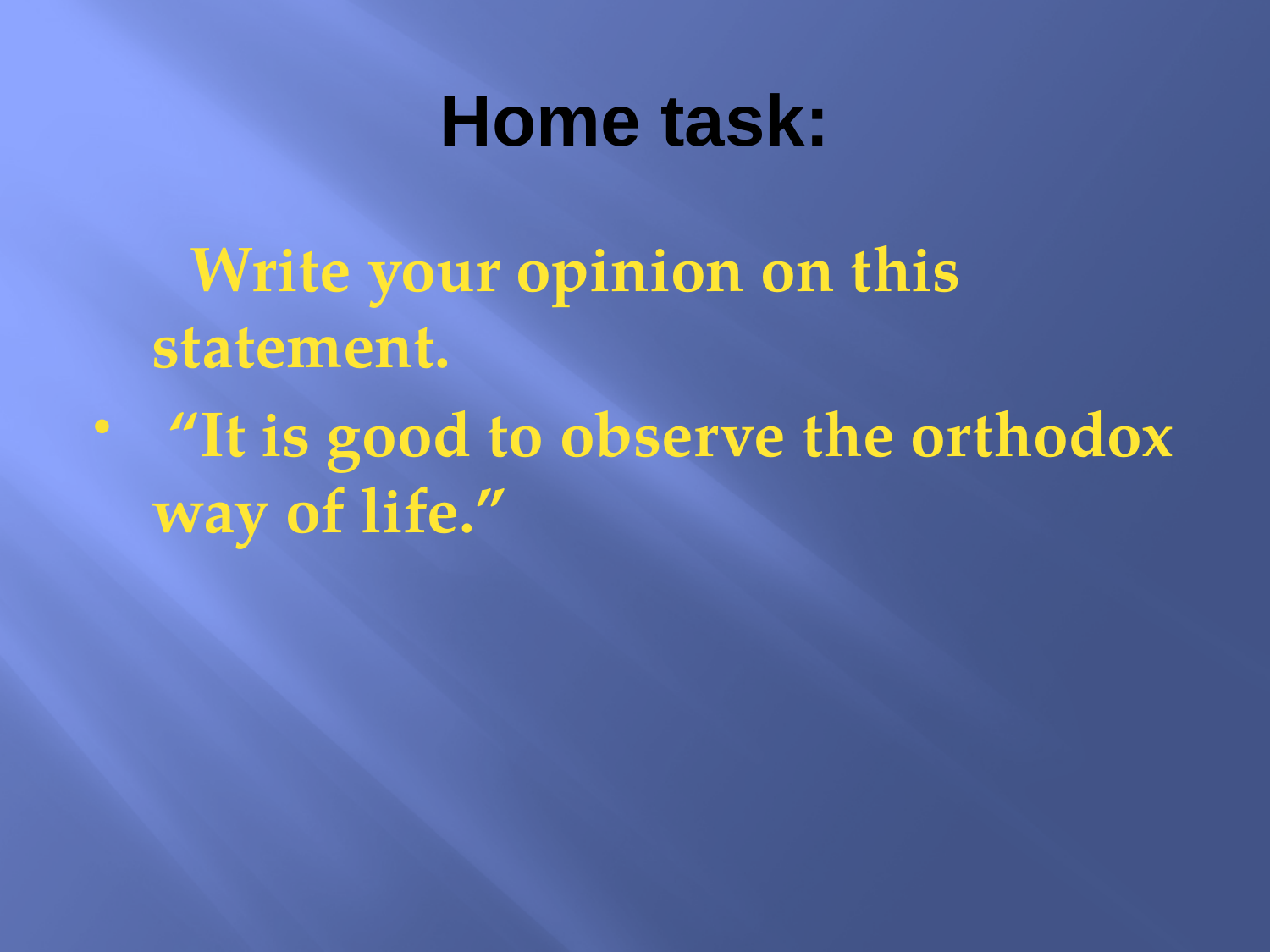

# Home task:
      Write your opinion on this statement.
 “It is good to observe the orthodox way of life.”